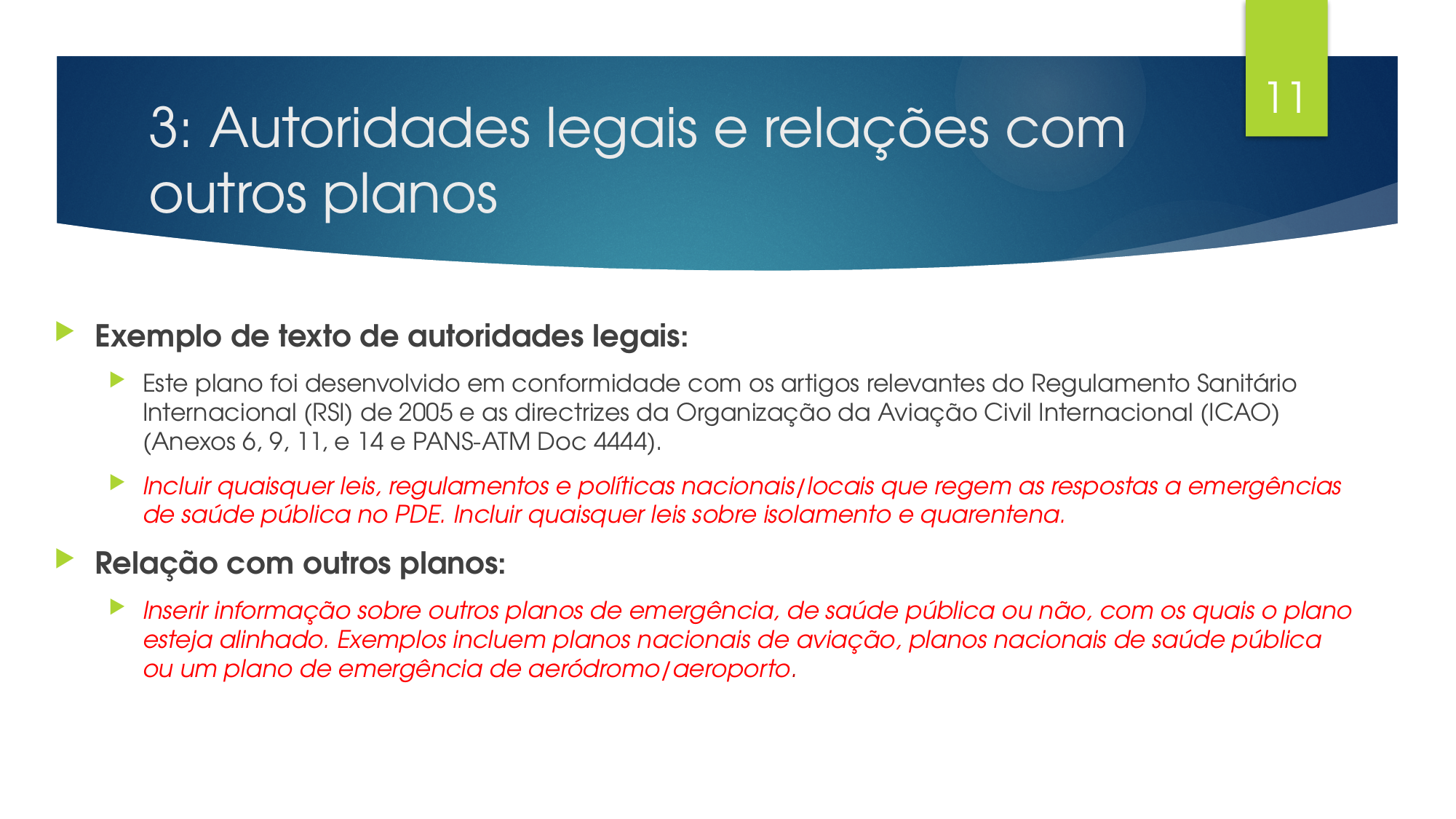

11
# 3: Autoridades legais e relações com outros planos
Exemplo de texto de autoridades legais:
Este plano foi desenvolvido em conformidade com os artigos relevantes do Regulamento Sanitário Internacional (RSI) de 2005 e as directrizes da Organização da Aviação Civil Internacional (ICAO) (Anexos 6, 9, 11, e 14 e PANS-ATM Doc 4444).
Incluir quaisquer leis, regulamentos e políticas nacionais/locais que regem as respostas a emergências de saúde pública no PDE. Incluir quaisquer leis sobre isolamento e quarentena.
Relação com outros planos:
Inserir informação sobre outros planos de emergência, de saúde pública ou não, com os quais o plano esteja alinhado. Exemplos incluem planos nacionais de aviação, planos nacionais de saúde pública ou um plano de emergência de aeródromo/aeroporto.